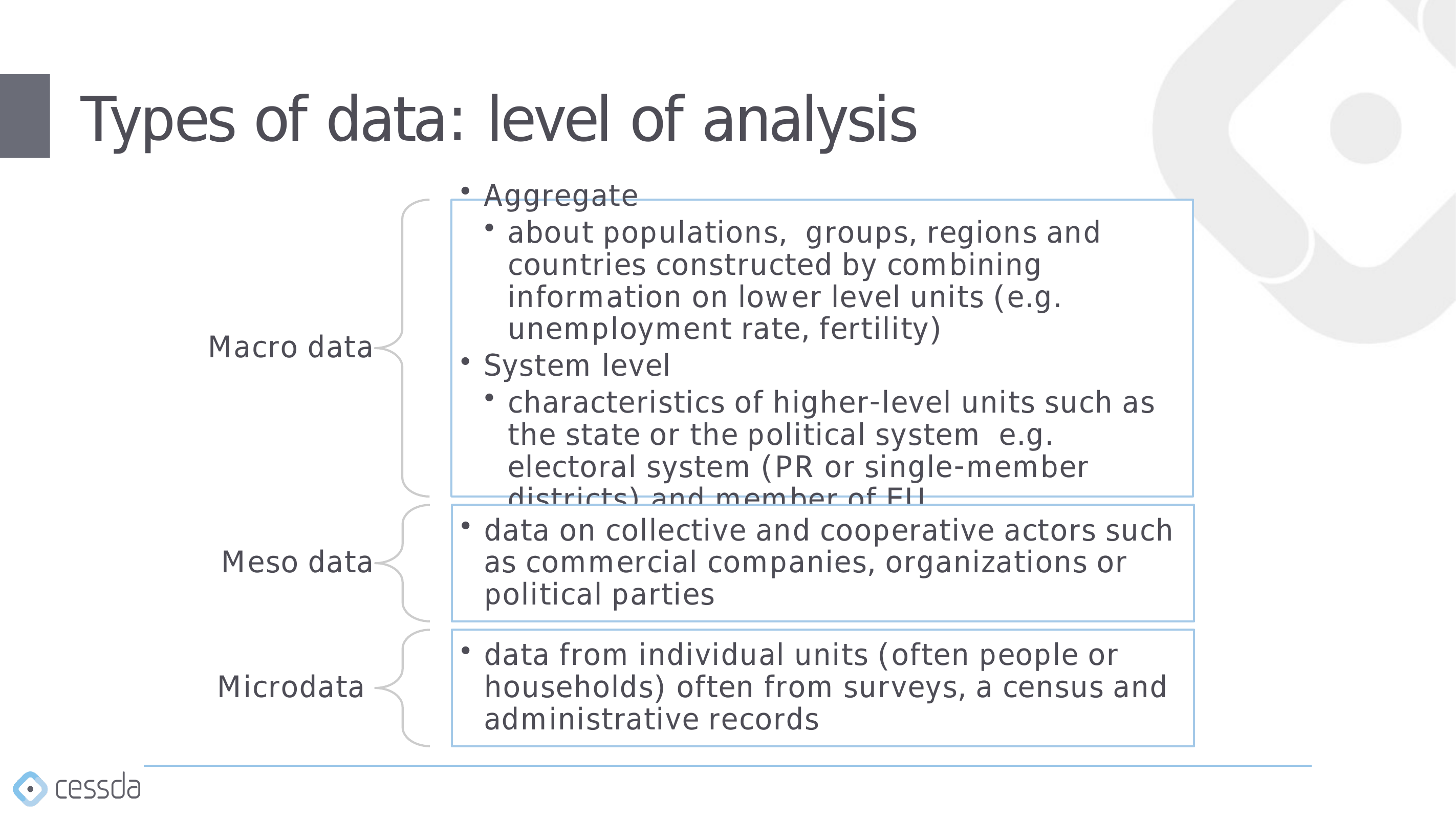

# Types of data: level of analysis
Macro data
Aggregate
about populations,  groups, regions and countries constructed by combining information on lower level units (e.g. unemployment rate, fertility)
System level
characteristics of higher-level units such as the state or the political system  e.g. electoral system (PR or single-member districts) and member of EU
Meso data
data on collective and cooperative actors such as commercial companies, organizations or political parties
Microdata
data from individual units (often people or  households) often from surveys, a census and administrative records